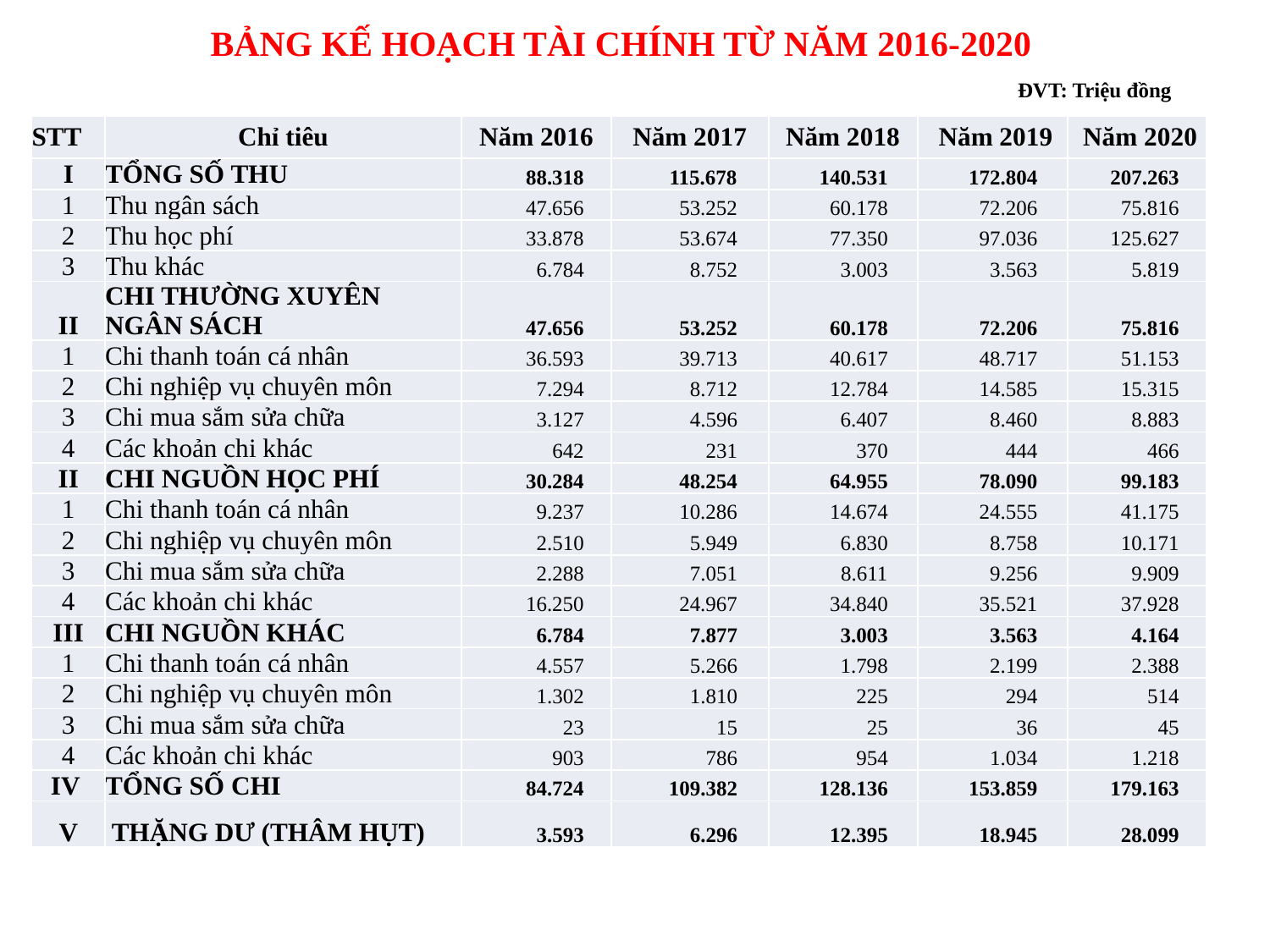

BẢNG KẾ HOẠCH TÀI CHÍNH TỪ NĂM 2016-2020
#
ĐVT: Triệu đồng
| STT | Chỉ tiêu | Năm 2016 | Năm 2017 | Năm 2018 | Năm 2019 | Năm 2020 |
| --- | --- | --- | --- | --- | --- | --- |
| I | TỔNG SỐ THU | 88.318 | 115.678 | 140.531 | 172.804 | 207.263 |
| 1 | Thu ngân sách | 47.656 | 53.252 | 60.178 | 72.206 | 75.816 |
| 2 | Thu học phí | 33.878 | 53.674 | 77.350 | 97.036 | 125.627 |
| 3 | Thu khác | 6.784 | 8.752 | 3.003 | 3.563 | 5.819 |
| II | CHI THƯỜNG XUYÊN NGÂN SÁCH | 47.656 | 53.252 | 60.178 | 72.206 | 75.816 |
| 1 | Chi thanh toán cá nhân | 36.593 | 39.713 | 40.617 | 48.717 | 51.153 |
| 2 | Chi nghiệp vụ chuyên môn | 7.294 | 8.712 | 12.784 | 14.585 | 15.315 |
| 3 | Chi mua sắm sửa chữa | 3.127 | 4.596 | 6.407 | 8.460 | 8.883 |
| 4 | Các khoản chi khác | 642 | 231 | 370 | 444 | 466 |
| II | CHI NGUỒN HỌC PHÍ | 30.284 | 48.254 | 64.955 | 78.090 | 99.183 |
| 1 | Chi thanh toán cá nhân | 9.237 | 10.286 | 14.674 | 24.555 | 41.175 |
| 2 | Chi nghiệp vụ chuyên môn | 2.510 | 5.949 | 6.830 | 8.758 | 10.171 |
| 3 | Chi mua sắm sửa chữa | 2.288 | 7.051 | 8.611 | 9.256 | 9.909 |
| 4 | Các khoản chi khác | 16.250 | 24.967 | 34.840 | 35.521 | 37.928 |
| III | CHI NGUỒN KHÁC | 6.784 | 7.877 | 3.003 | 3.563 | 4.164 |
| 1 | Chi thanh toán cá nhân | 4.557 | 5.266 | 1.798 | 2.199 | 2.388 |
| 2 | Chi nghiệp vụ chuyên môn | 1.302 | 1.810 | 225 | 294 | 514 |
| 3 | Chi mua sắm sửa chữa | 23 | 15 | 25 | 36 | 45 |
| 4 | Các khoản chi khác | 903 | 786 | 954 | 1.034 | 1.218 |
| IV | TỔNG SỐ CHI | 84.724 | 109.382 | 128.136 | 153.859 | 179.163 |
| V | THẶNG DƯ (THÂM HỤT) | 3.593 | 6.296 | 12.395 | 18.945 | 28.099 |